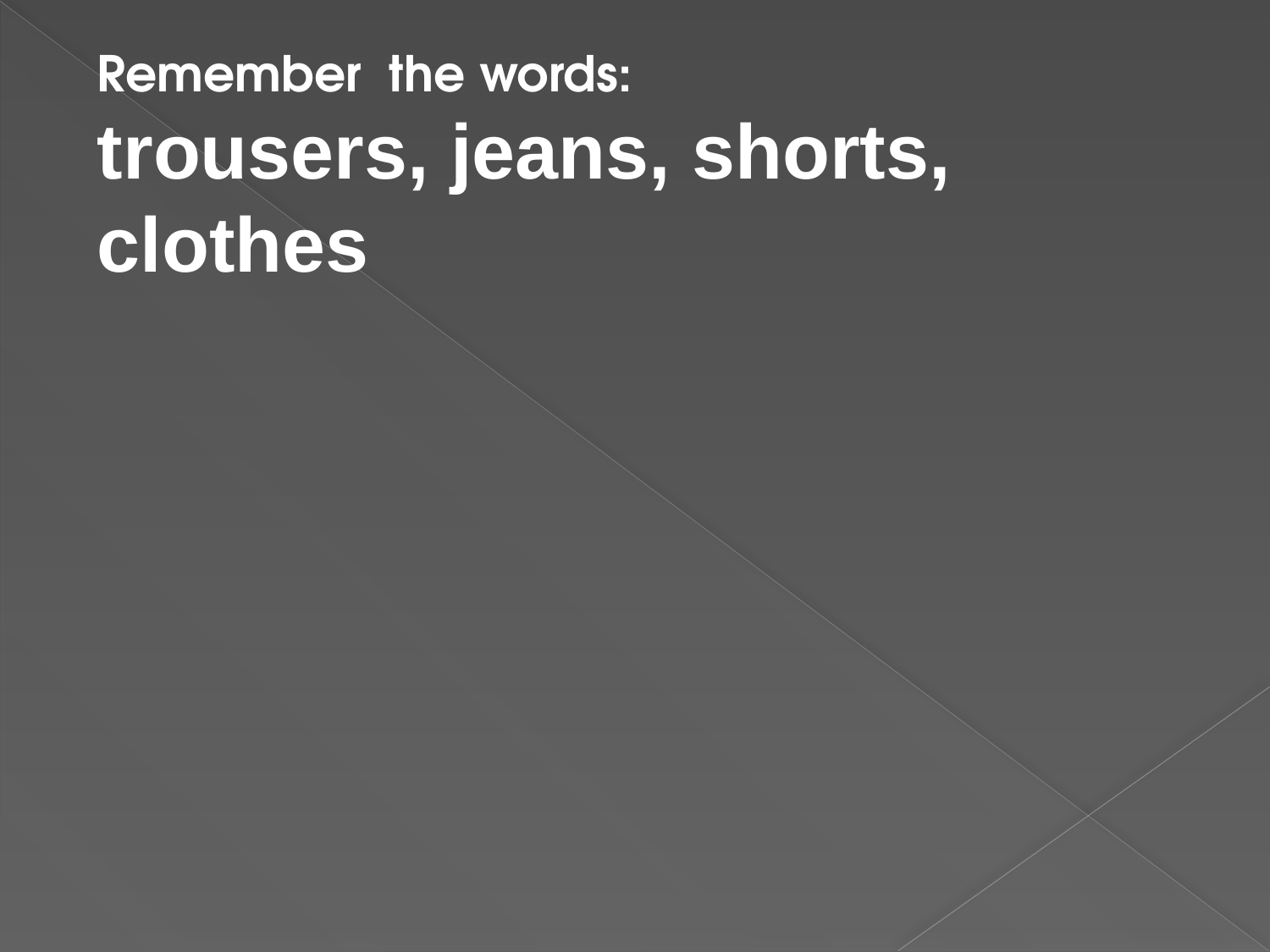

Remember  the words:
trousers, jeans, shorts, clothes